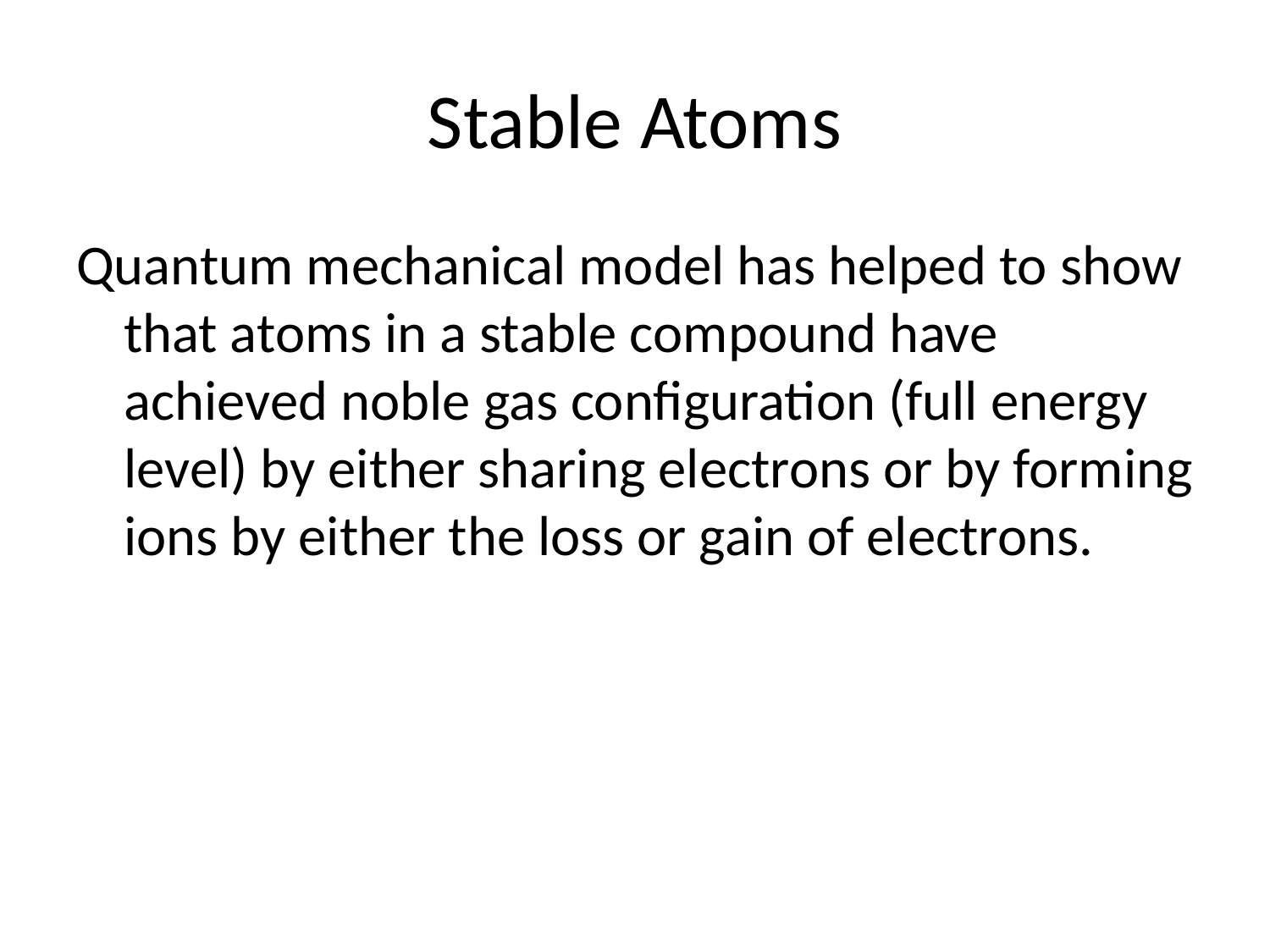

# Stable Atoms
Quantum mechanical model has helped to show that atoms in a stable compound have achieved noble gas configuration (full energy level) by either sharing electrons or by forming ions by either the loss or gain of electrons.